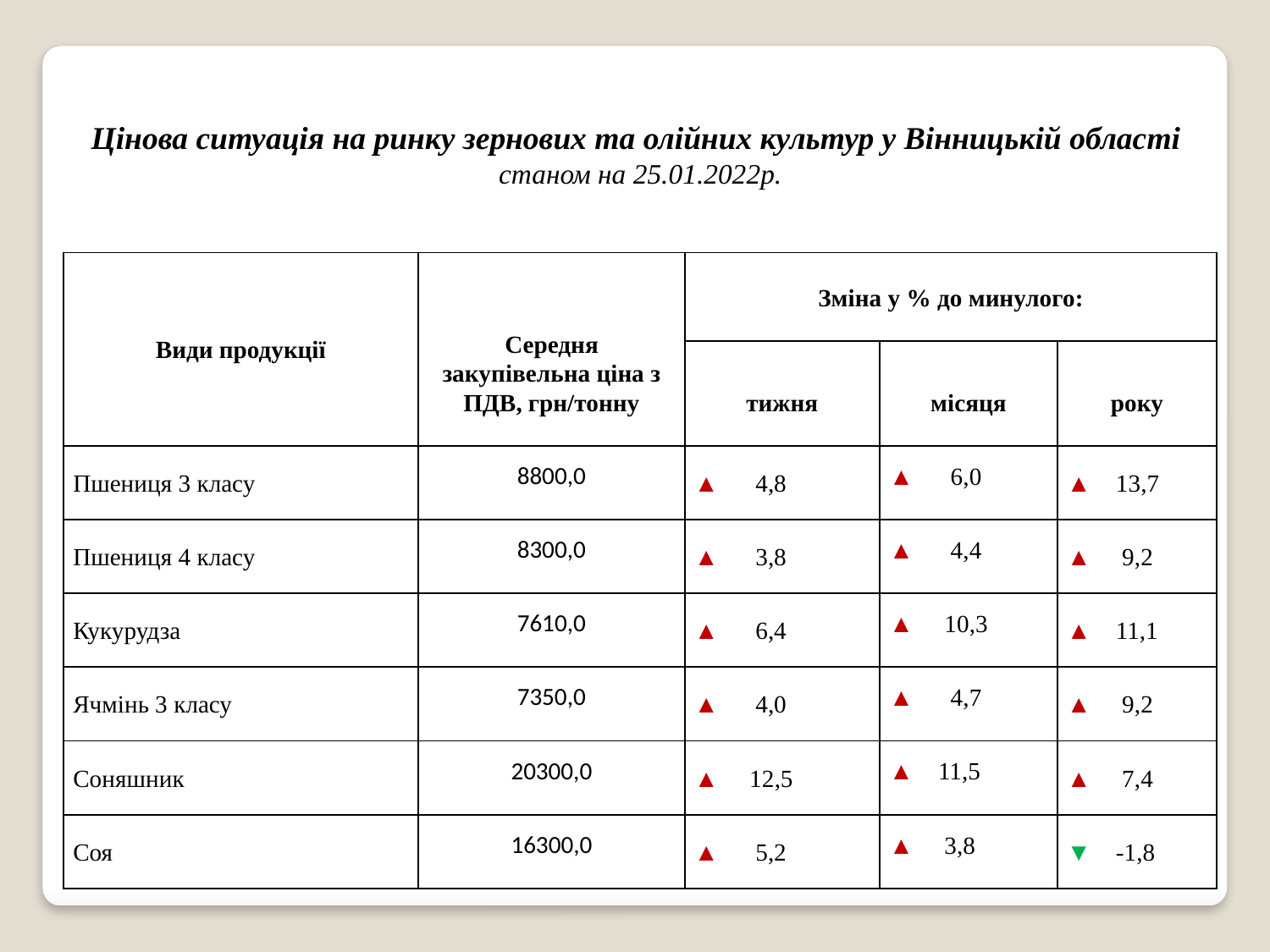

| Цінова ситуація на ринку зернових та олійних культур у Вінницькій області станом на 25.01.2022р. |  |  |  |  |
| --- | --- | --- | --- | --- |
| Види продукції | Середня закупівельна ціна з ПДВ, грн/тонну | Зміна у % до минулого: |  |  |
|  |  | тижня | місяця | року |
| Пшениця 3 класу | 8800,0 | ▲ 4,8 | ▲ 6,0 | ▲ 13,7 |
| Пшениця 4 класу | 8300,0 | ▲ 3,8 | ▲ 4,4 | ▲ 9,2 |
| Кукурудза | 7610,0 | ▲ 6,4 | ▲ 10,3 | ▲ 11,1 |
| Ячмінь 3 класу | 7350,0 | ▲ 4,0 | ▲ 4,7 | ▲ 9,2 |
| Соняшник | 20300,0 | ▲ 12,5 | ▲ 11,5 | ▲ 7,4 |
| Соя | 16300,0 | ▲ 5,2 | ▲ 3,8 | ▼ -1,8 |